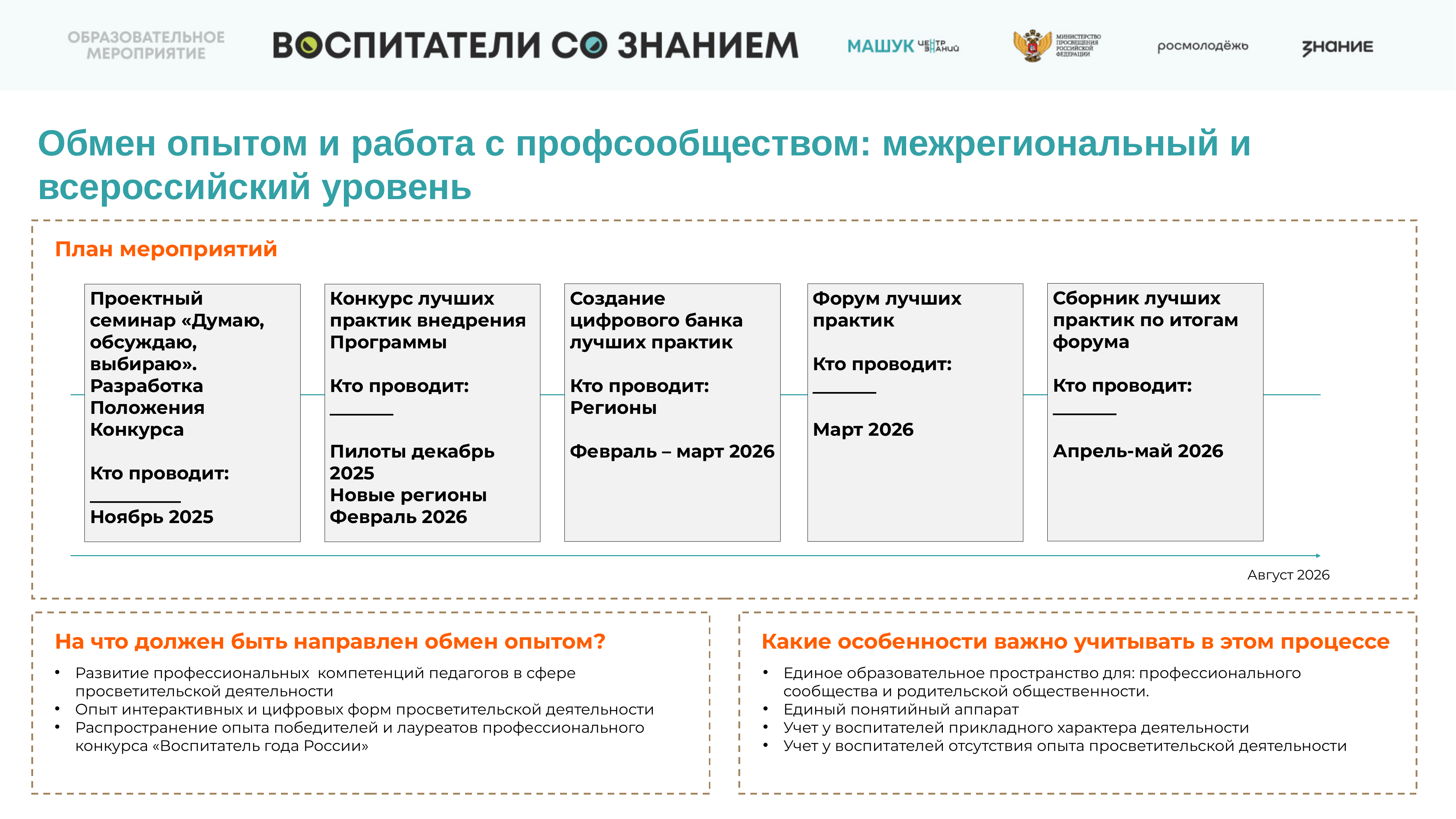

Обмен опытом и работа с профсообществом: межрегиональный и всероссийский уровень

План мероприятий
Сборник лучших практик по итогам форума

Кто проводит: _______

Апрель-май 2026
Создание цифрового банка лучших практик

Кто проводит: Регионы

Февраль – март 2026
Форум лучших практик

Кто проводит: _______

Март 2026
Проектный семинар «Думаю, обсуждаю, выбираю». Разработка Положения Конкурса

Кто проводит:
__________
Ноябрь 2025
Конкурс лучших практик внедрения Программы

Кто проводит: _______

Пилоты декабрь 2025
Новые регионы Февраль 2026
Август 2026

На что должен быть направлен обмен опытом?
Какие особенности важно учитывать в этом процессе
Развитие профессиональных  компетенций педагогов в сфере просветительской деятельности
Опыт интерактивных и цифровых форм просветительской деятельности
Распространение опыта победителей и лауреатов профессионального конкурса «Воспитатель года России»
Единое образовательное пространство для: профессионального сообщества и родительской общественности.
Единый понятийный аппарат
Учет у воспитателей прикладного характера деятельности
Учет у воспитателей отсутствия опыта просветительской деятельности